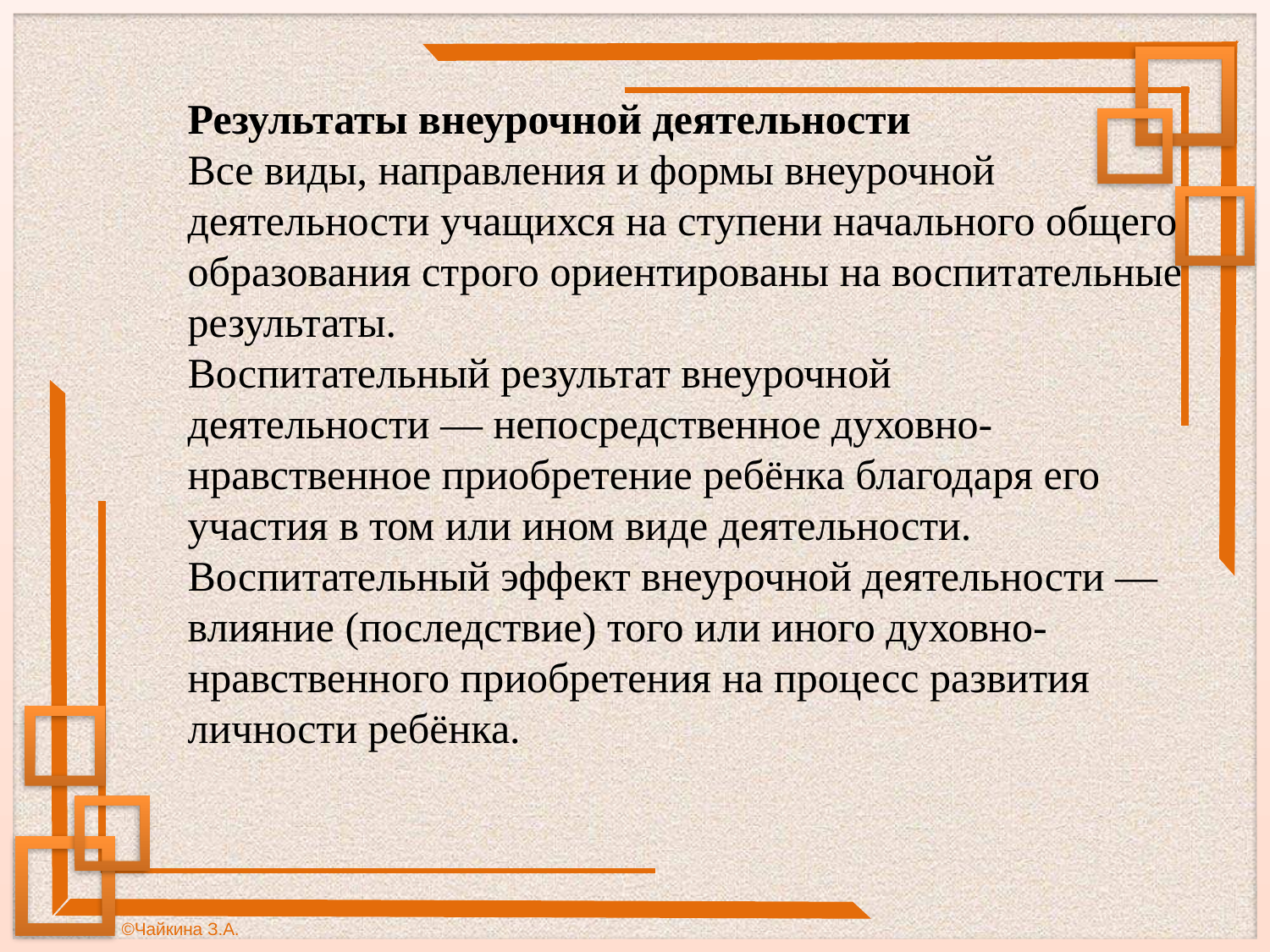

# Результаты внеурочной деятельности Все виды, направления и формы внеурочной деятельности учащихся на ступени начального общего образования строго ориентированы на воспитательные результаты. Воспитательный результат внеурочной деятельности — непосредственное духовно-нравственное приобретение ребёнка благодаря его участия в том или ином виде деятельности. Воспитательный эффект внеурочной деятельности — влияние (последствие) того или иного духовно-нравственного приобретения на процесс развития личности ребёнка.